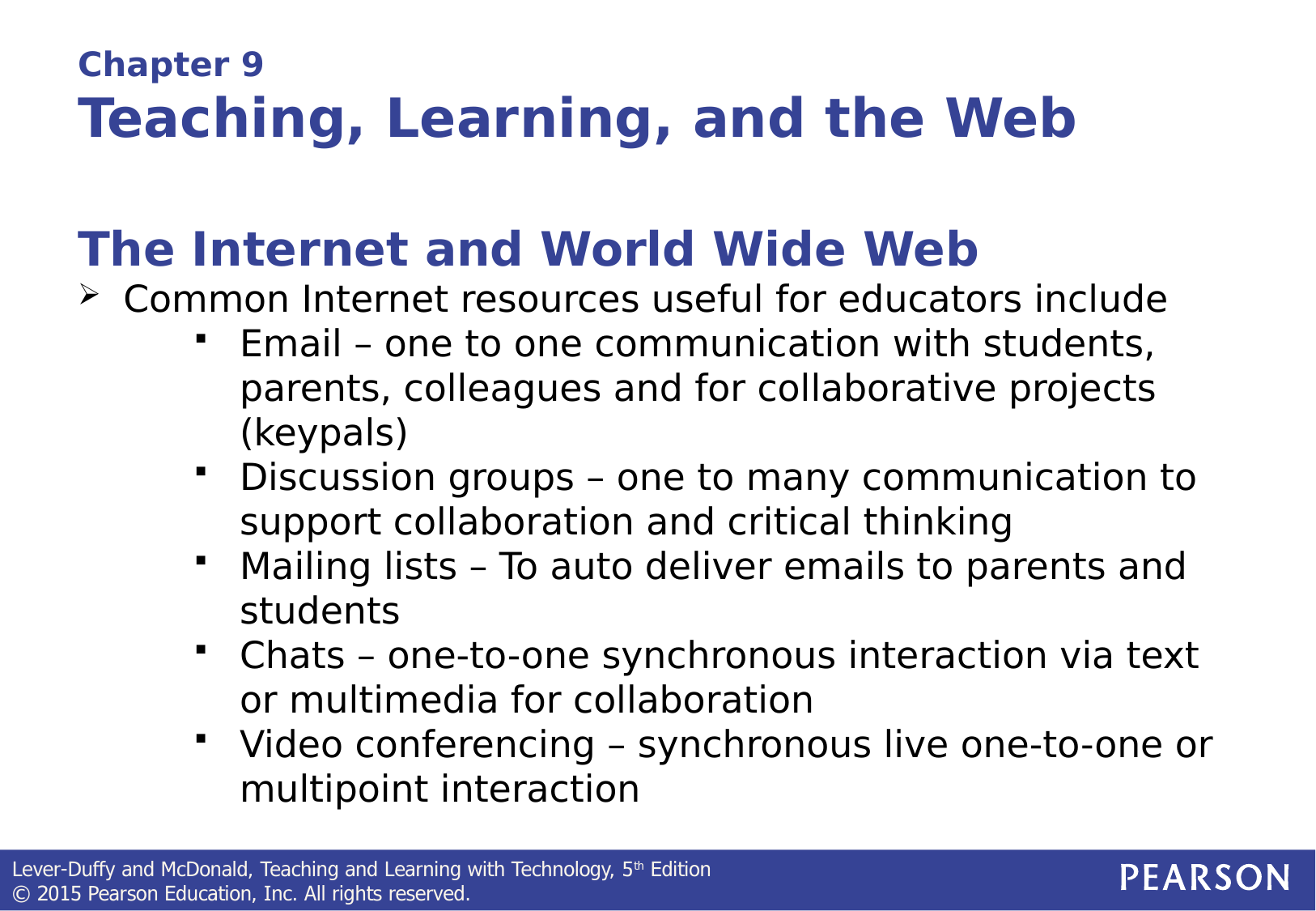

# Chapter 9 Teaching, Learning, and the Web
The Internet and World Wide Web
Common Internet resources useful for educators include
Email – one to one communication with students, parents, colleagues and for collaborative projects (keypals)
Discussion groups – one to many communication to support collaboration and critical thinking
Mailing lists – To auto deliver emails to parents and students
Chats – one-to-one synchronous interaction via text or multimedia for collaboration
Video conferencing – synchronous live one-to-one or multipoint interaction